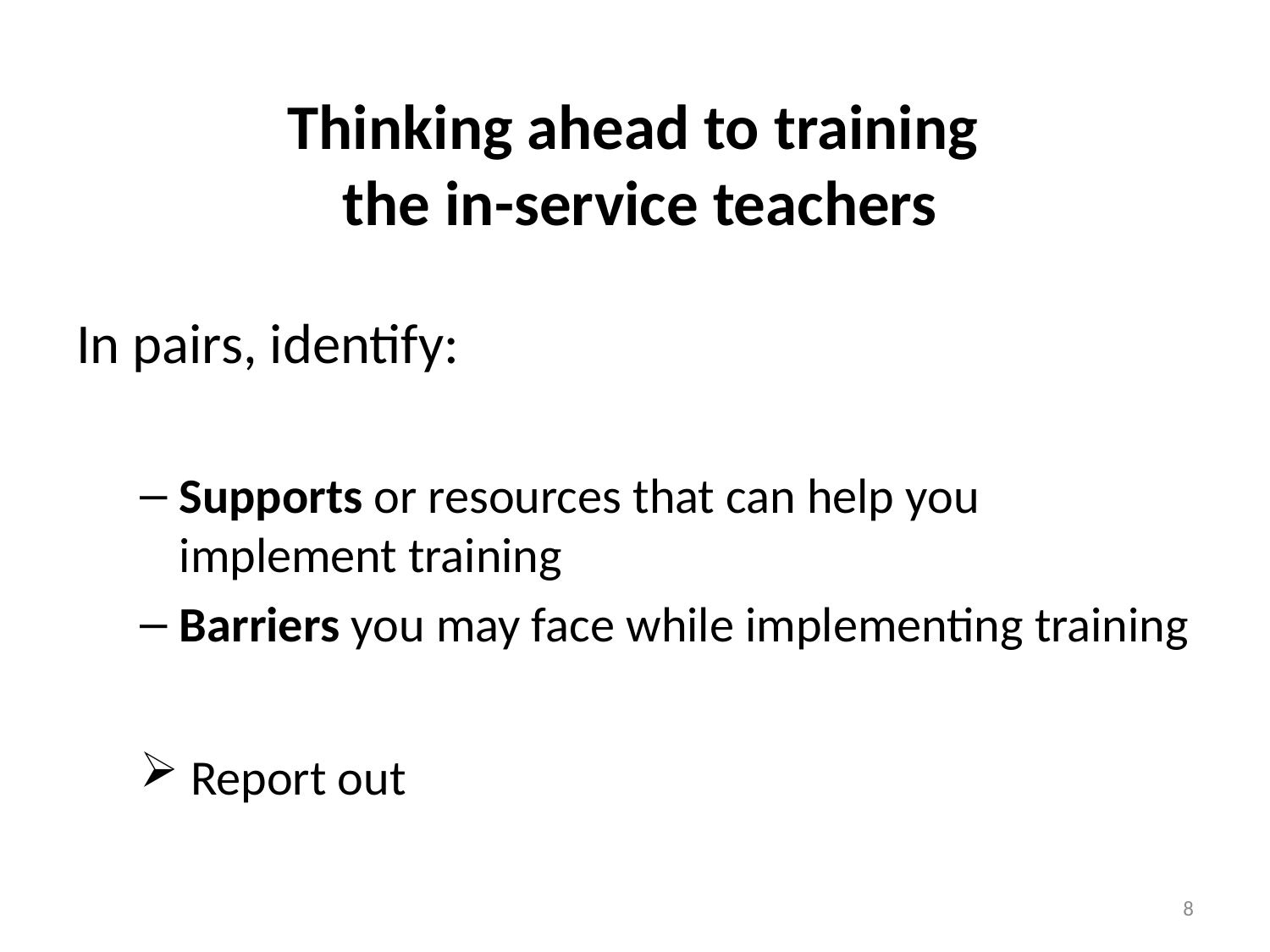

# Thinking ahead to training the in-service teachers

In pairs, identify:

Supports or resources that can help you implement training
Barriers you may face while implementing training

 Report out

8